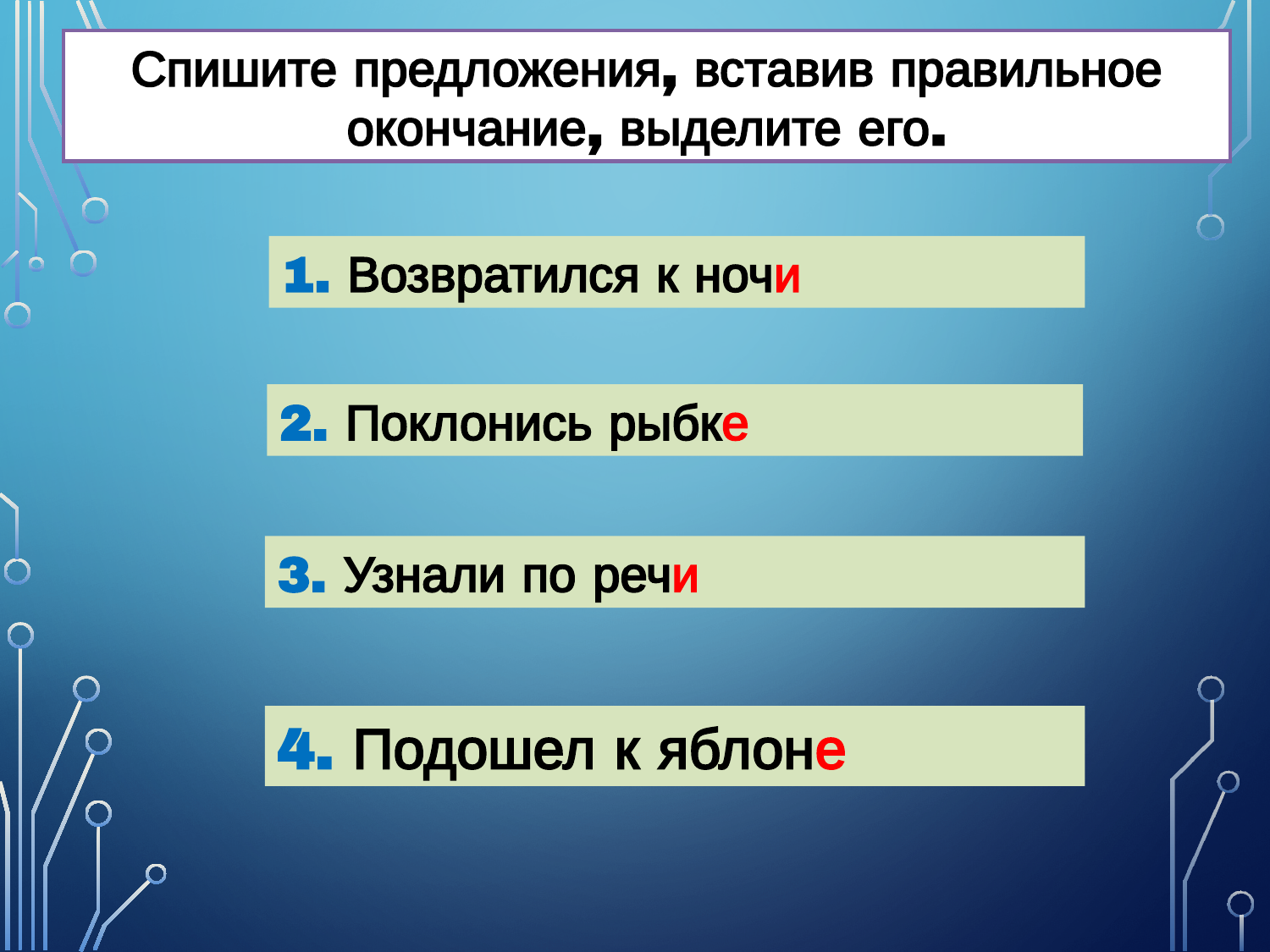

Спишите предложения, вставив правильное окончание, выделите его.
1. Возвратился к ночи
2. Поклонись рыбке
3. Узнали по речи
4. Подошел к яблоне